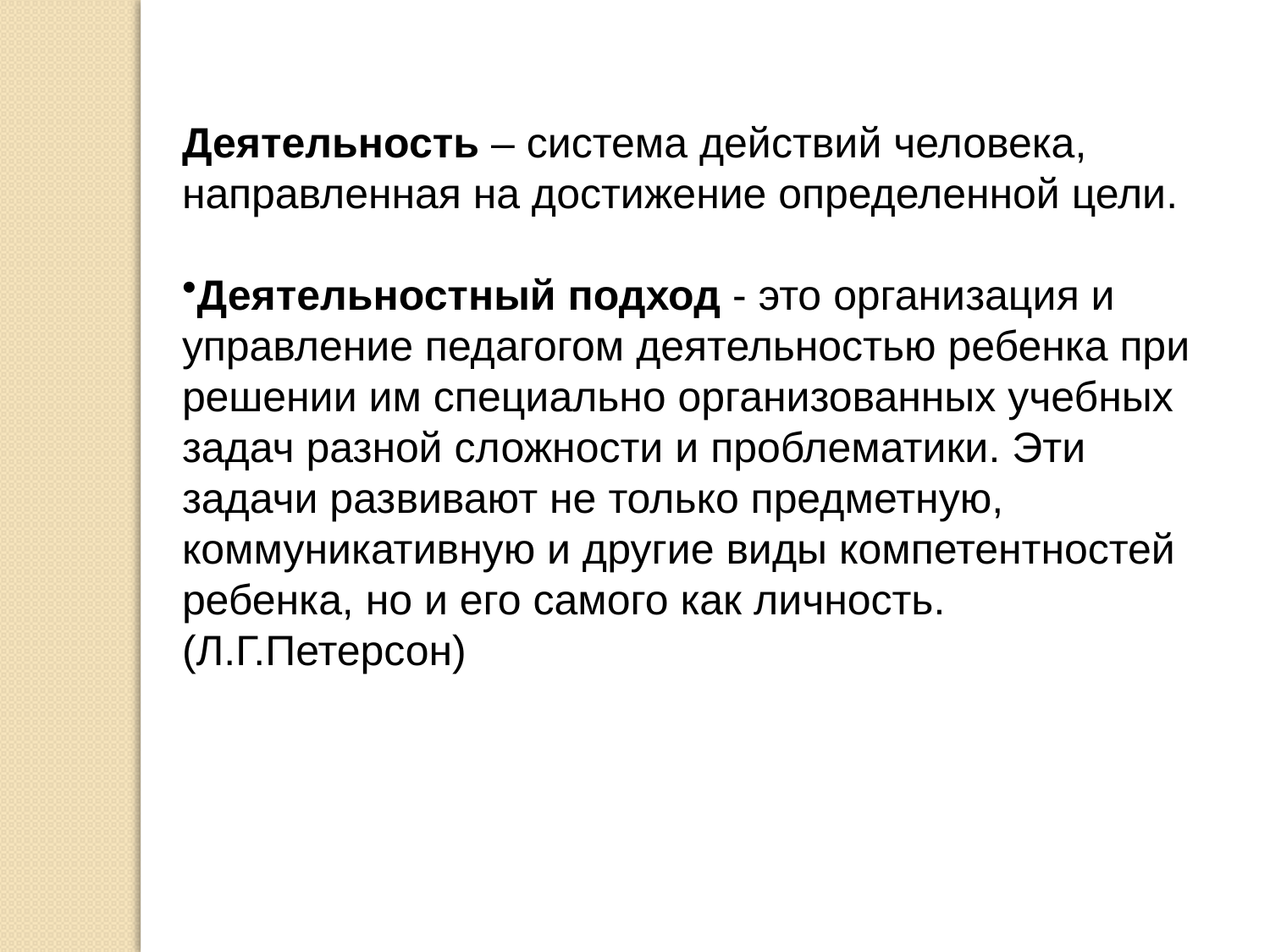

Деятельность – система действий человека, направленная на достижение определенной цели.

Деятельностный подход - это организация и управление педагогом деятельностью ребенка при решении им специально организованных учебных задач разной сложности и проблематики. Эти задачи развивают не только предметную, коммуникативную и другие виды компетентностей ребенка, но и его самого как личность. (Л.Г.Петерсон)